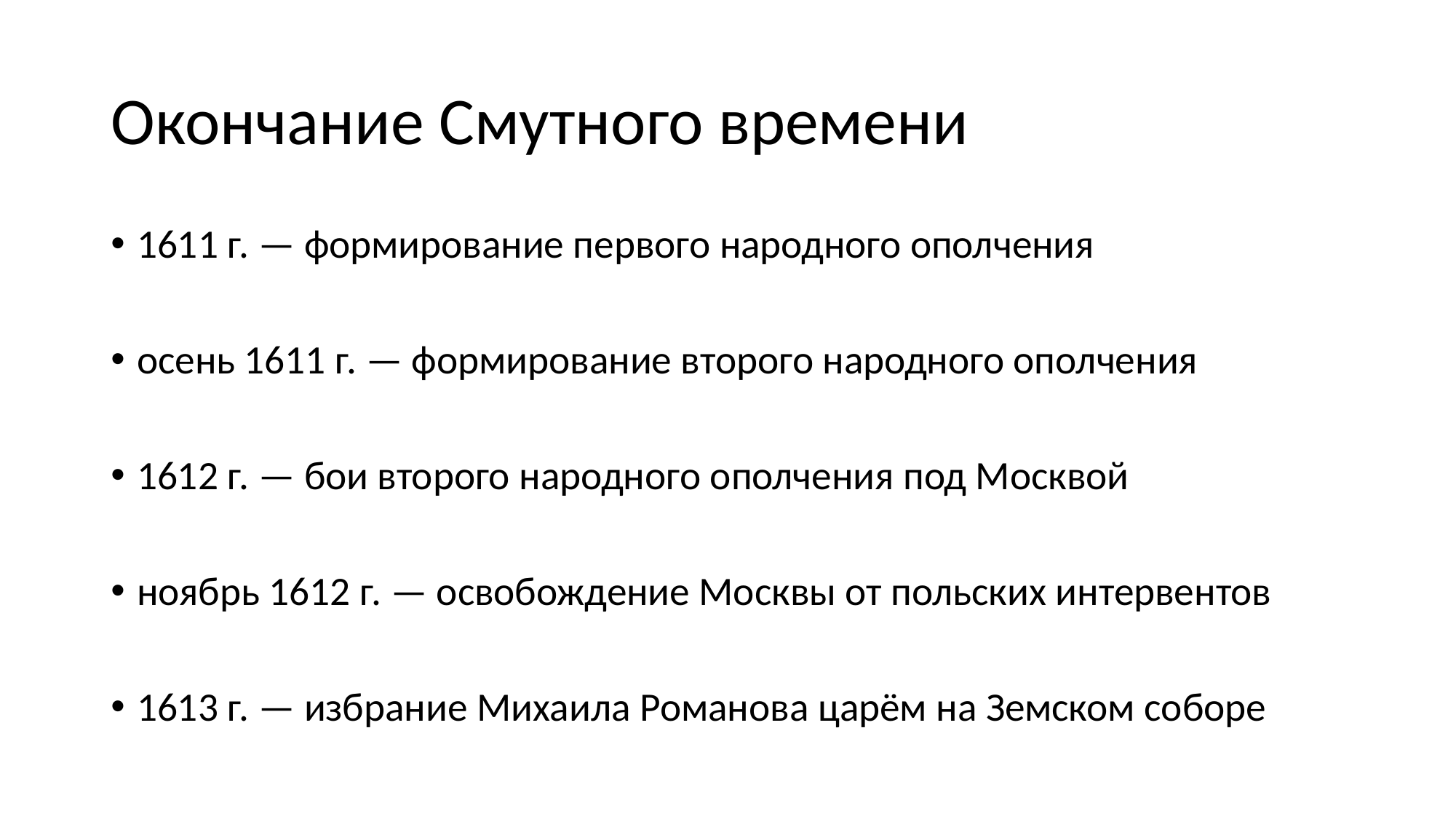

# Окончание Смутного времени
1611 г. — формирование первого народного ополчения

осень 1611 г. — формирование второго народного ополчения

1612 г. — бои второго народного ополчения под Москвой

ноябрь 1612 г. — освобождение Москвы от польских интервентов

1613 г. — избрание Михаила Романова царём на Земском соборе